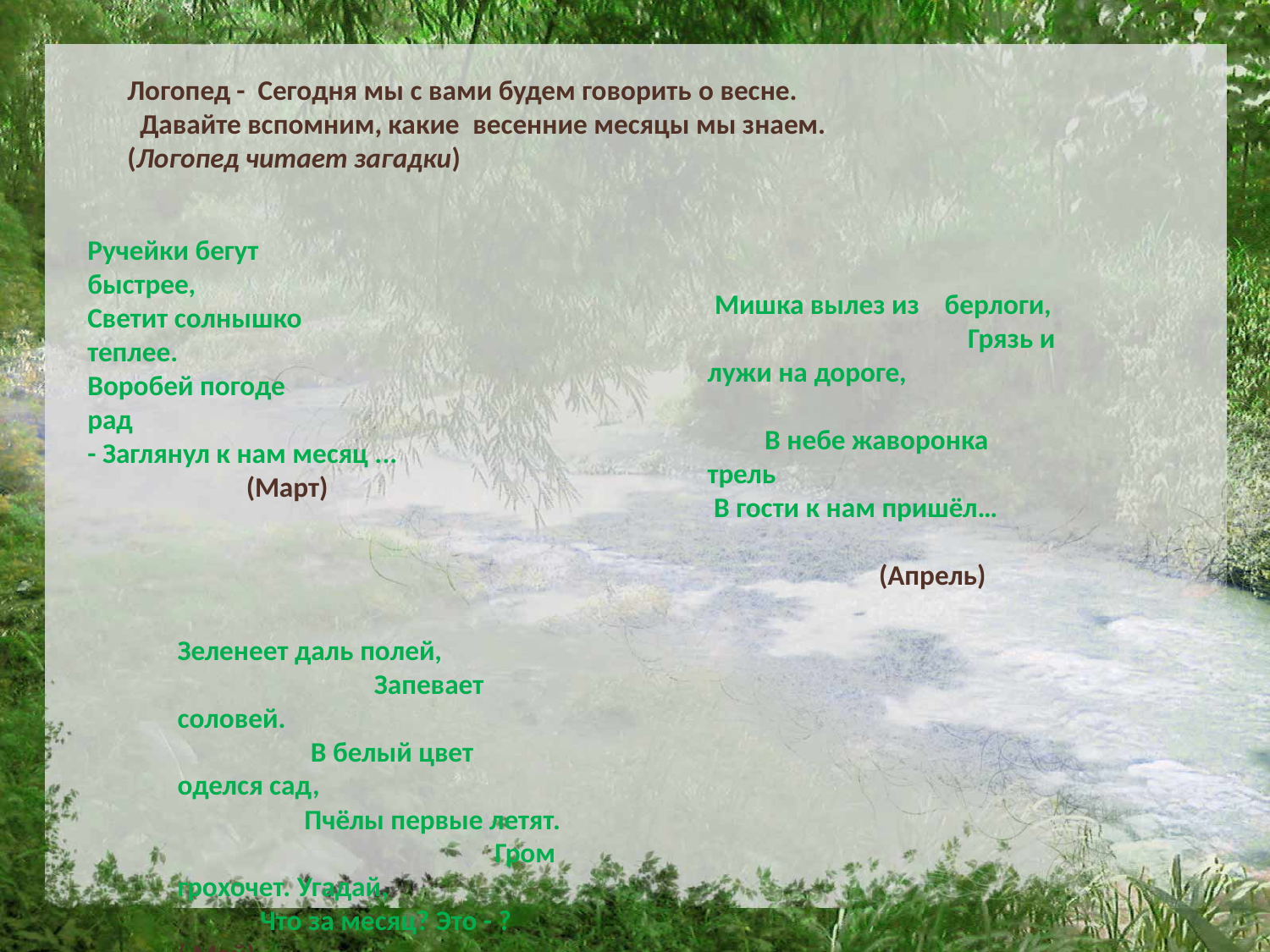

Логопед -  Сегодня мы с вами будем говорить о весне.                                        Давайте вспомним, какие  весенние месяцы мы знаем.
(Логопед читает загадки)
Ручейки бегут быстрее,
Светит солнышко теплее.
Воробей погоде рад
- Заглянул к нам месяц ...                             (Март)
 Мишка вылез из    берлоги,                                             Грязь и лужи на дороге,
                                                                      В небе жаворонка трель                                                   В гости к нам пришёл…
                                                                                       (Апрель)
Зеленеет даль полей,                                                  Запевает соловей.                                                                 В белый цвет оделся сад,                                                           Пчёлы первые летят.                                                   Гром грохочет. Угадай,                                         Что за месяц? Это - ? ( Май)